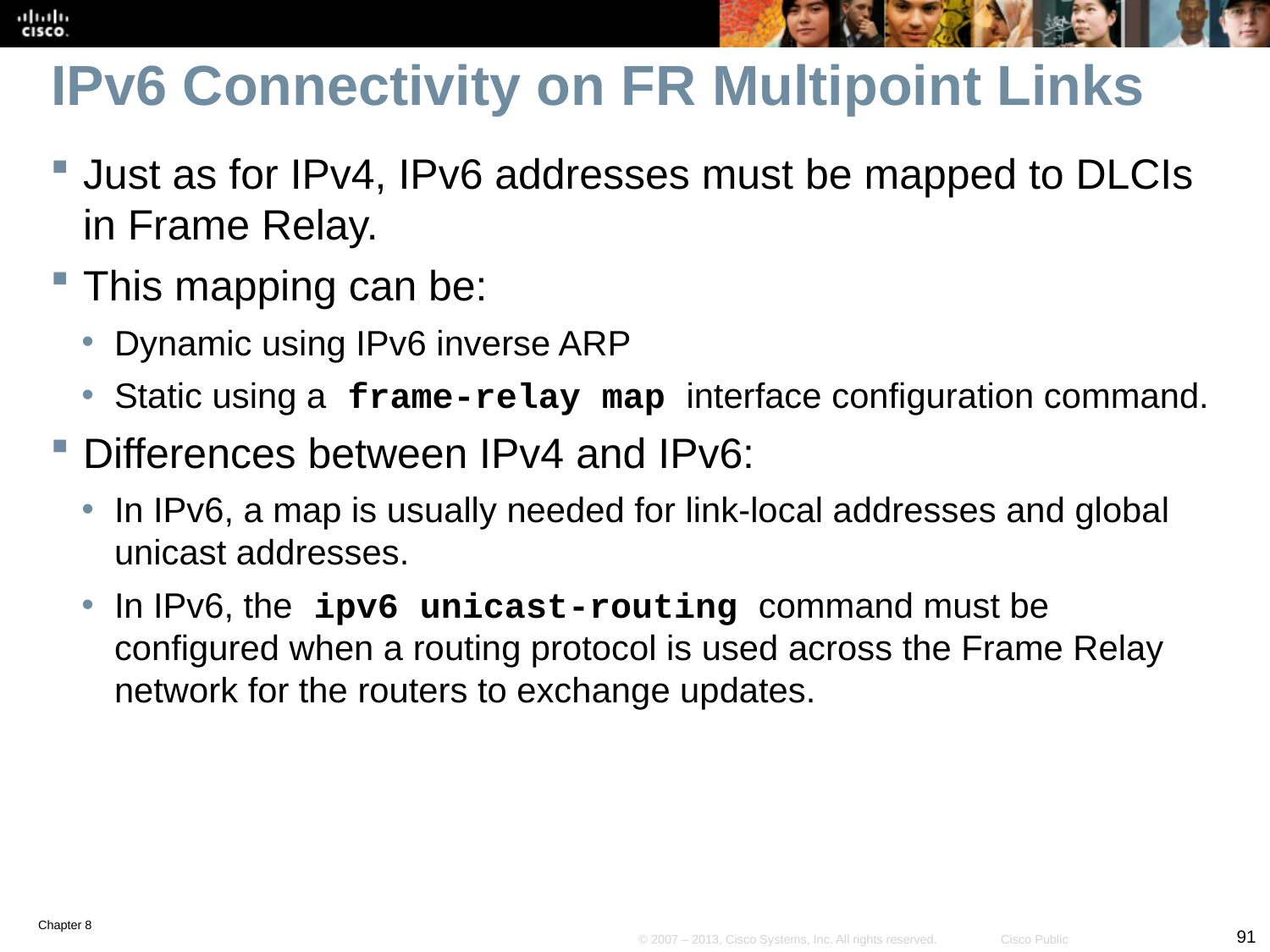

# IPv6 Connectivity on FR Multipoint Links
Just as for IPv4, IPv6 addresses must be mapped to DLCIs in Frame Relay.
This mapping can be:
Dynamic using IPv6 inverse ARP
Static using a frame-relay map interface configuration command.
Differences between IPv4 and IPv6:
In IPv6, a map is usually needed for link-local addresses and global unicast addresses.
In IPv6, the ipv6 unicast-routing command must be configured when a routing protocol is used across the Frame Relay network for the routers to exchange updates.